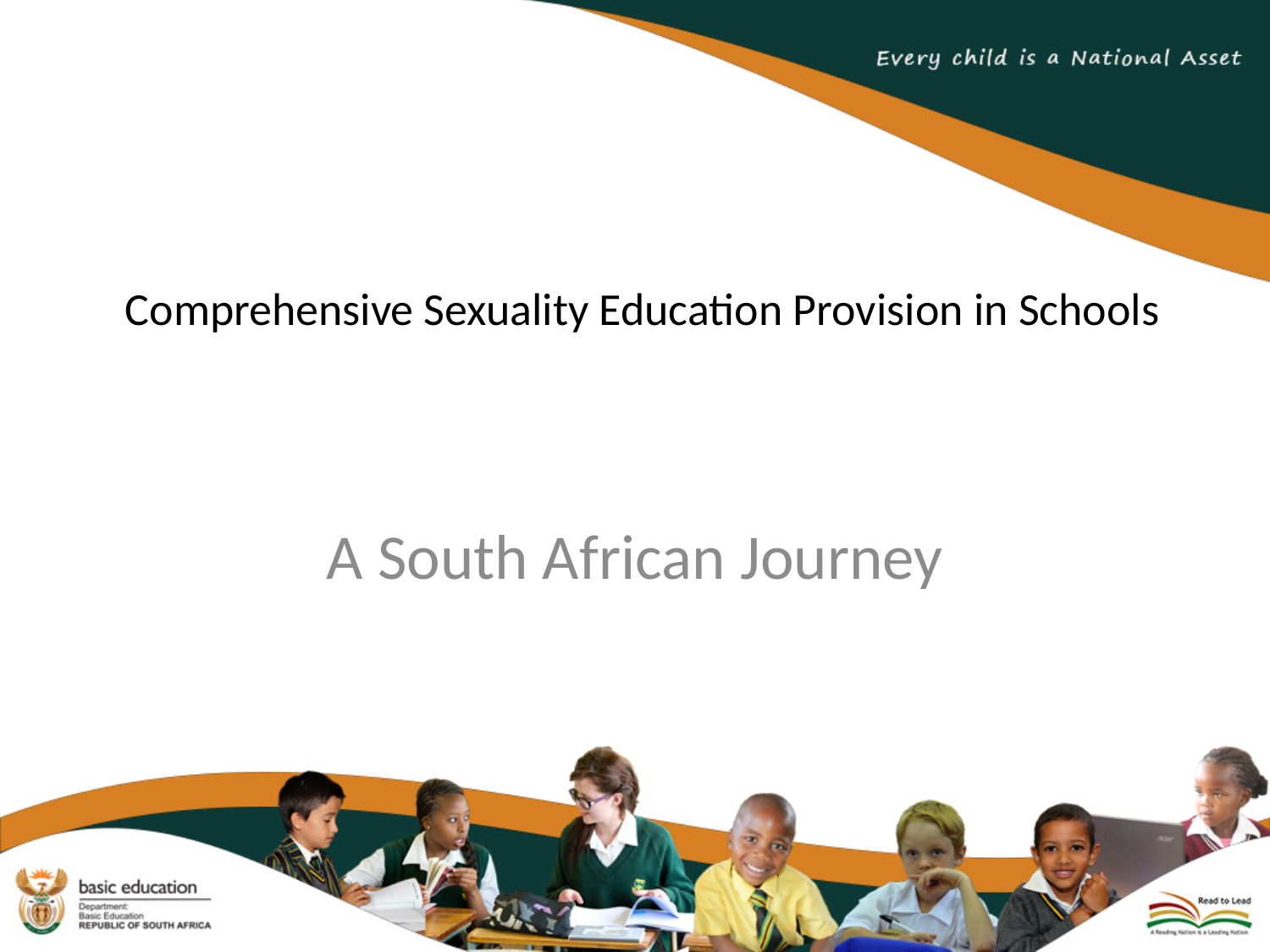

# Comprehensive Sexuality Education Provision in Schools
A South African Journey